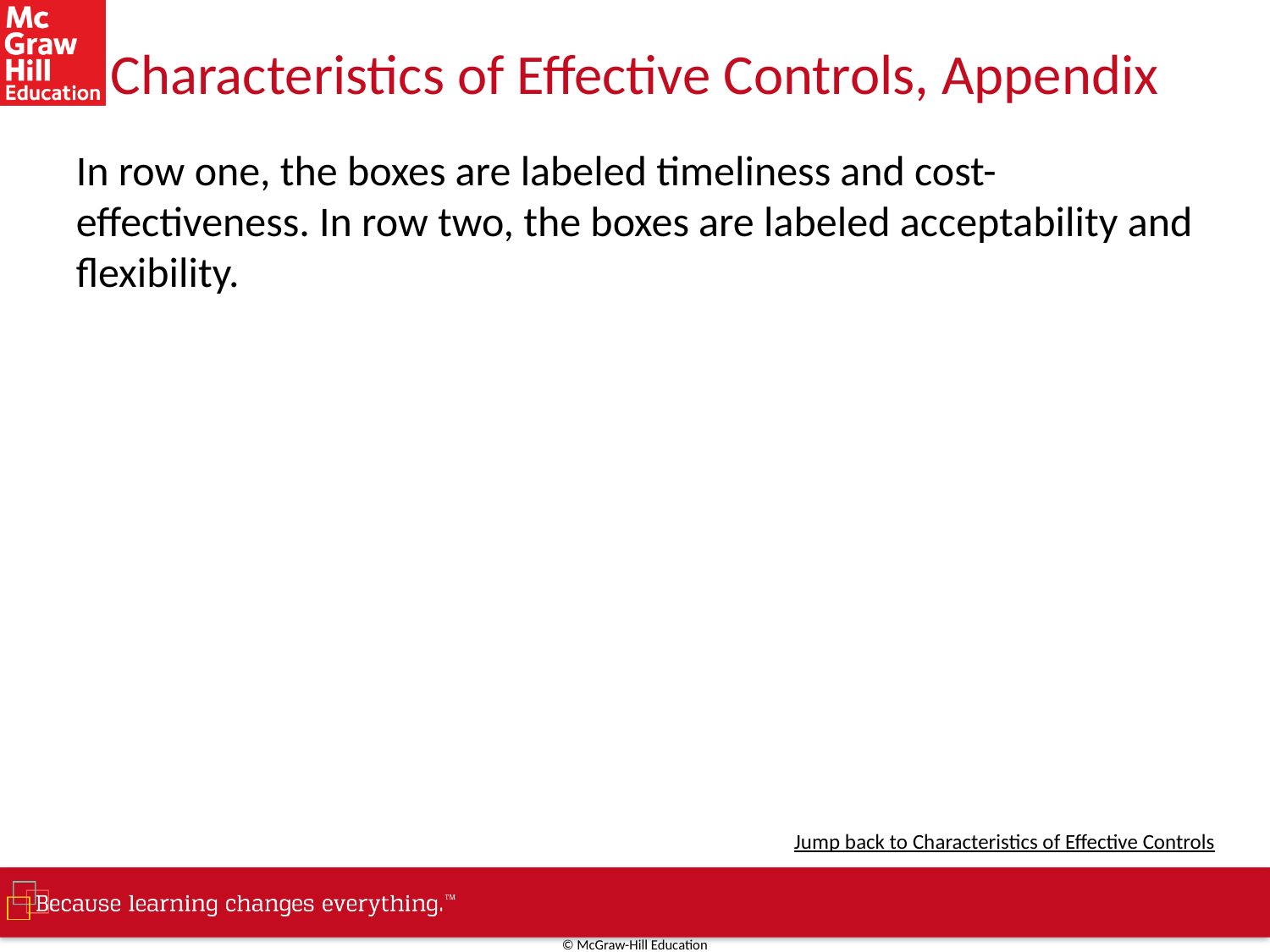

# Characteristics of Effective Controls, Appendix
In row one, the boxes are labeled timeliness and cost-effectiveness. In row two, the boxes are labeled acceptability and flexibility.
Jump back to Characteristics of Effective Controls